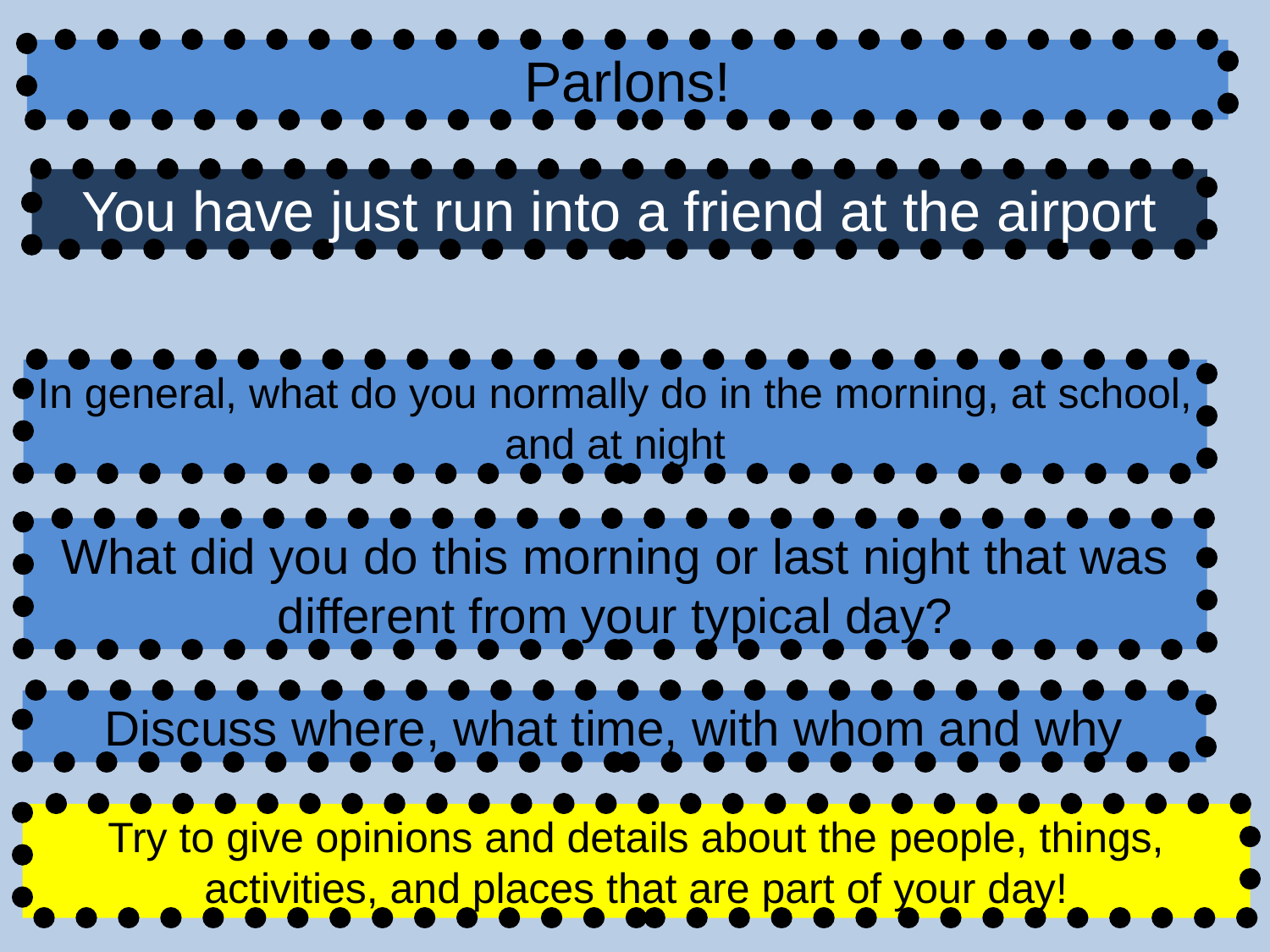

Parlons!
You have just run into a friend at the airport
In general, what do you normally do in the morning, at school, and at night
What did you do this morning or last night that was different from your typical day?
Discuss where, what time, with whom and why
Try to give opinions and details about the people, things, activities, and places that are part of your day!